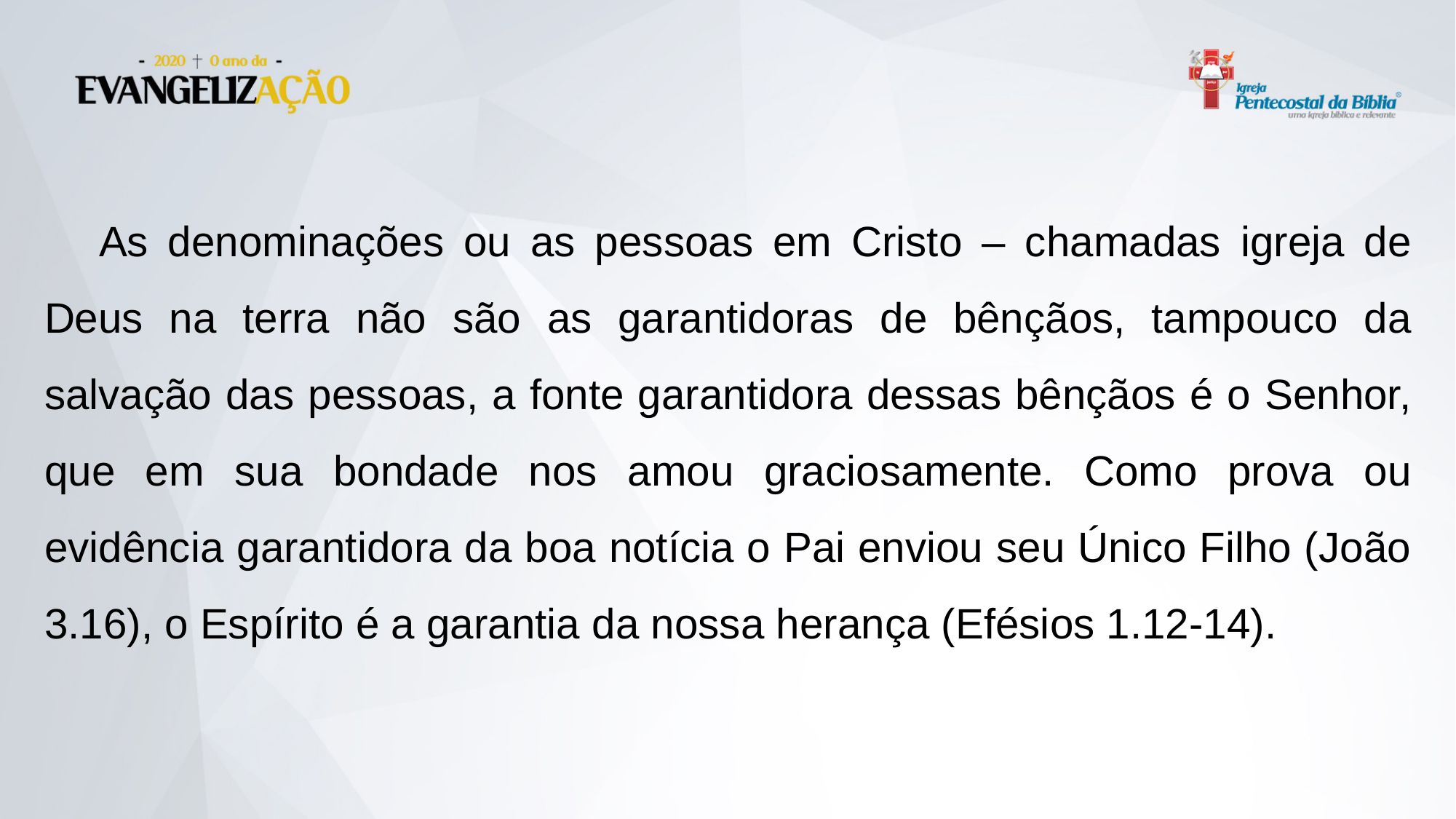

As denominações ou as pessoas em Cristo – chamadas igreja de Deus na terra não são as garantidoras de bênçãos, tampouco da salvação das pessoas, a fonte garantidora dessas bênçãos é o Senhor, que em sua bondade nos amou graciosamente. Como prova ou evidência garantidora da boa notícia o Pai enviou seu Único Filho (João 3.16), o Espírito é a garantia da nossa herança (Efésios 1.12-14).